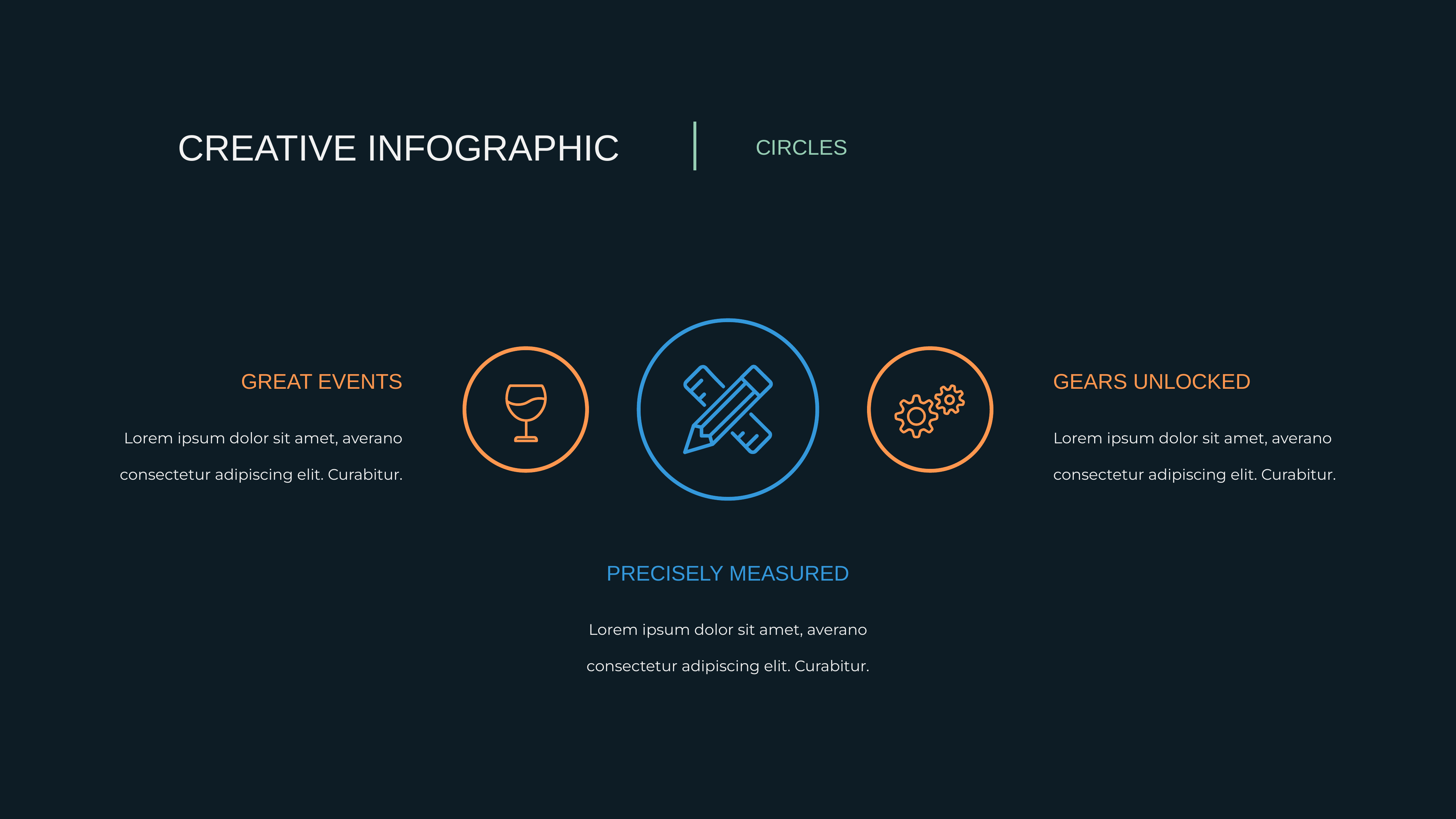

CREATIVE INFOGRAPHIC
CIRCLES

GREAT EVENTS

GEARS UNLOCKED

Lorem ipsum dolor sit amet, averano consectetur adipiscing elit. Curabitur.
Lorem ipsum dolor sit amet, averano consectetur adipiscing elit. Curabitur.
PRECISELY MEASURED
Lorem ipsum dolor sit amet, averano consectetur adipiscing elit. Curabitur.